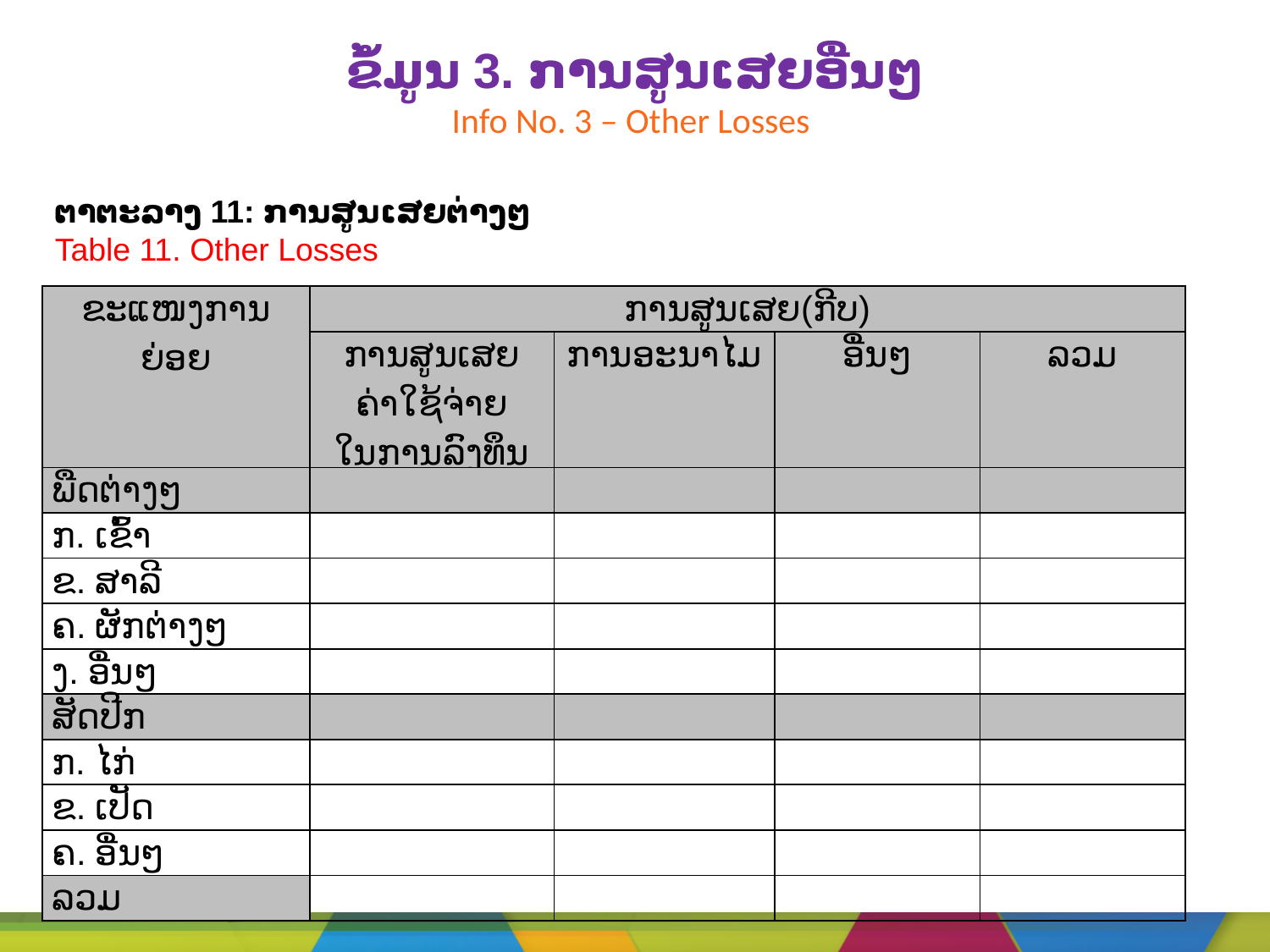

# ຂໍ້ມູນ 3. ການສູນເສຍອື່ນໆ Info No. 3 – Other Losses
ຕາຕະລາງ 11: ການສູນເສຍຕ່າງໆ
Table 11. Other Losses
| ຂະແໜງການຍ່ອຍ | ການສູນເສຍ(ກີບ) |  |  |  |
| --- | --- | --- | --- | --- |
|  | ການສູນເສຍຄ່າໃຊ້ຈ່າຍ ໃນການລົງທຶນ | ການອະນາໄມ | ອື່ນໆ | ລວມ |
| ພືດຕ່າງໆ |  |  |  |  |
| ກ. ເຂົ້າ |  |  |  |  |
| ຂ. ສາລີ |  |  |  |  |
| ຄ. ຜັກຕ່າງໆ |  |  |  |  |
| ງ. ອື່ນໆ |  |  |  |  |
| ສັດປີກ |  |  |  |  |
| ກ. ໄກ່ |  |  |  |  |
| ຂ. ເປັດ |  |  |  |  |
| ຄ. ອື່ນໆ |  |  |  |  |
| ລວມ |  |  |  |  |